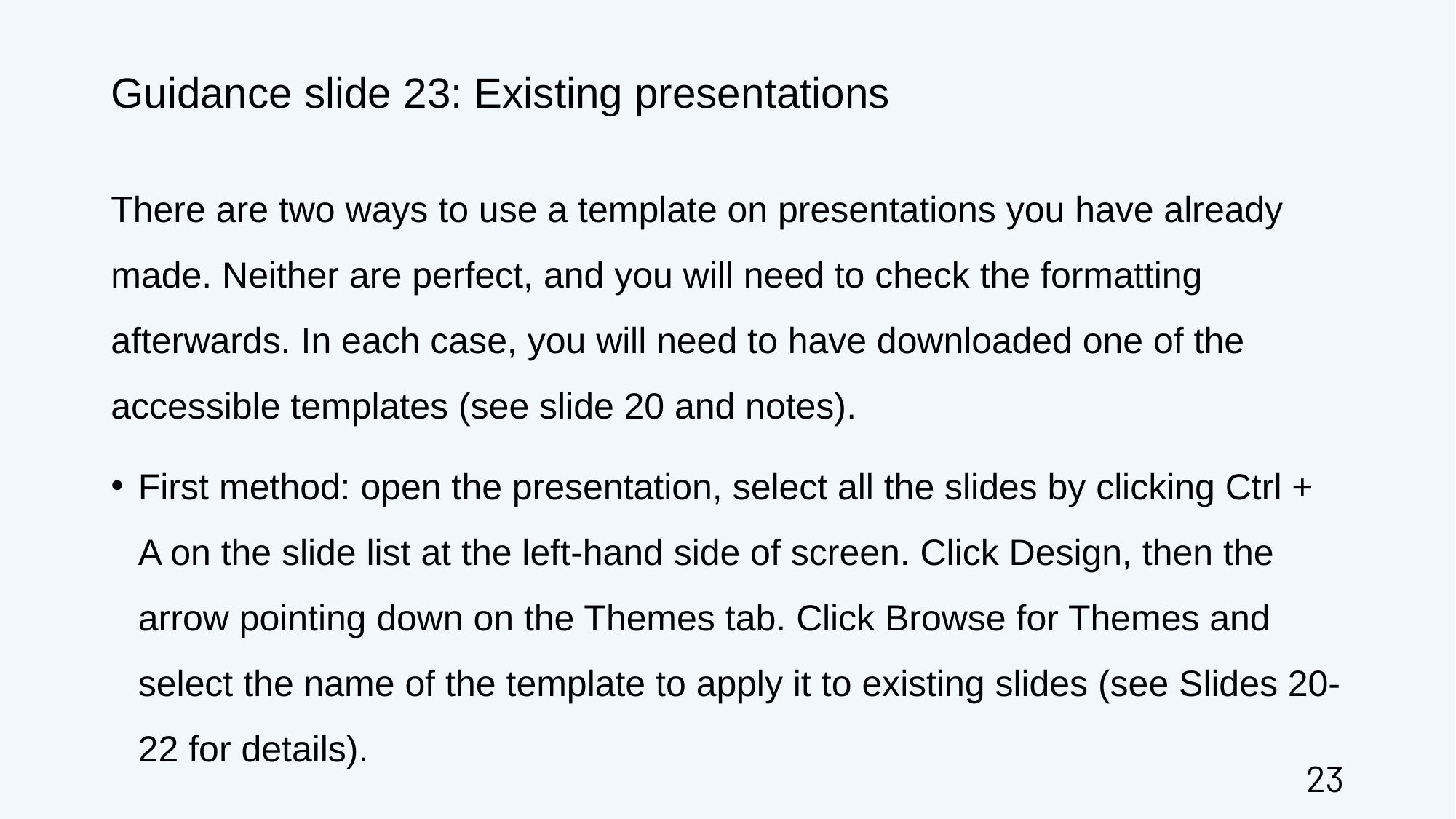

# Guidance slide 23: Existing presentations
There are two ways to use a template on presentations you have already made. Neither are perfect, and you will need to check the formatting afterwards. In each case, you will need to have downloaded one of the accessible templates (see slide 20 and notes).
First method: open the presentation, select all the slides by clicking Ctrl + A on the slide list at the left-hand side of screen. Click Design, then the arrow pointing down on the Themes tab. Click Browse for Themes and select the name of the template to apply it to existing slides (see Slides 20-22 for details).
23